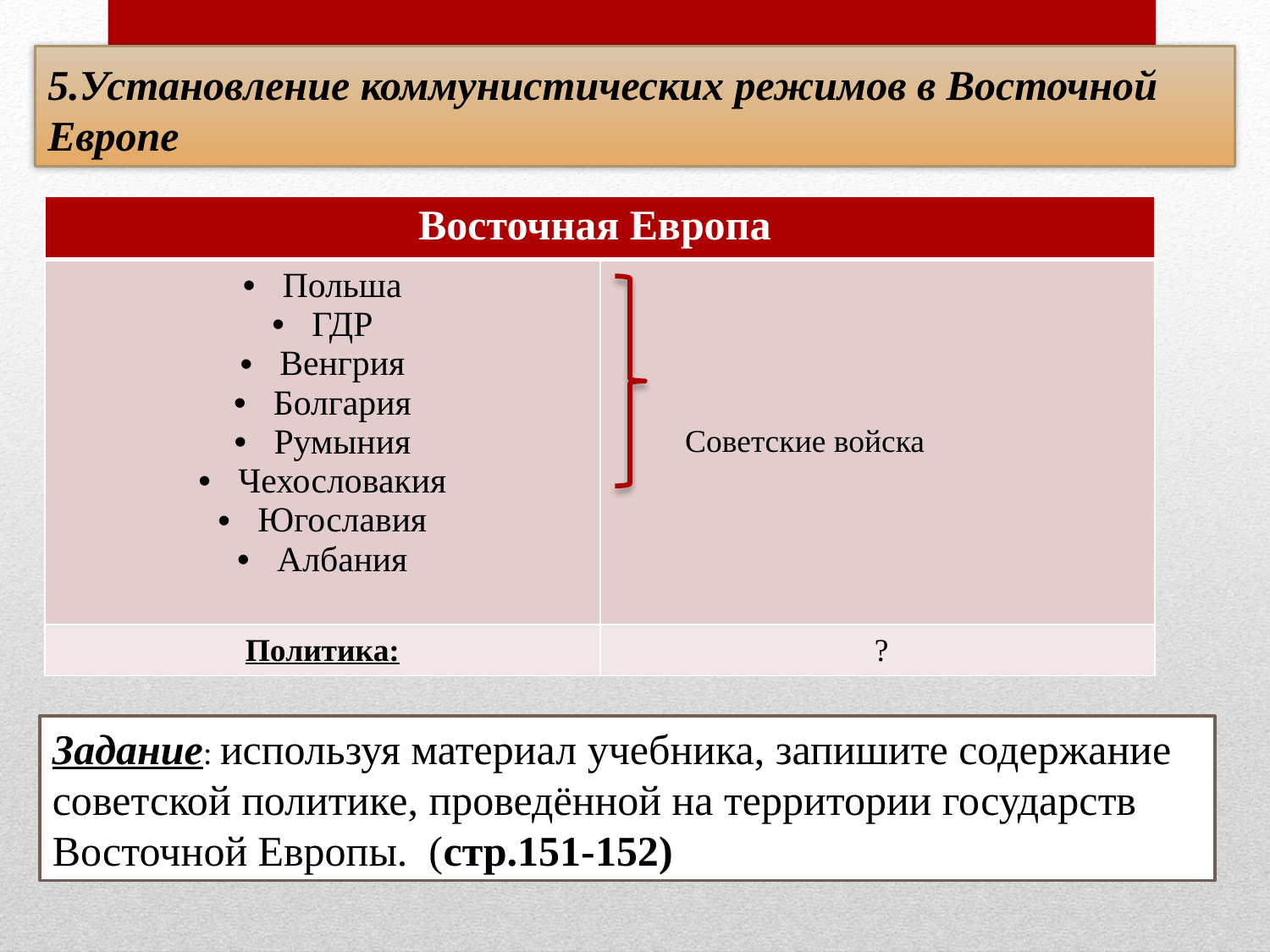

# 5.Установление коммунистических режимов в Восточной Европе
| Восточная Европа |  |
| --- | --- |
| Польша ГДР Венгрия Болгария Румыния Чехословакия Югославия Албания | Советские войска |
| Политика: | ? |

Задание: используя материал учебника, запишите содержание советской политике, проведённой на территории государств Восточной Европы.  (стр.151-152)